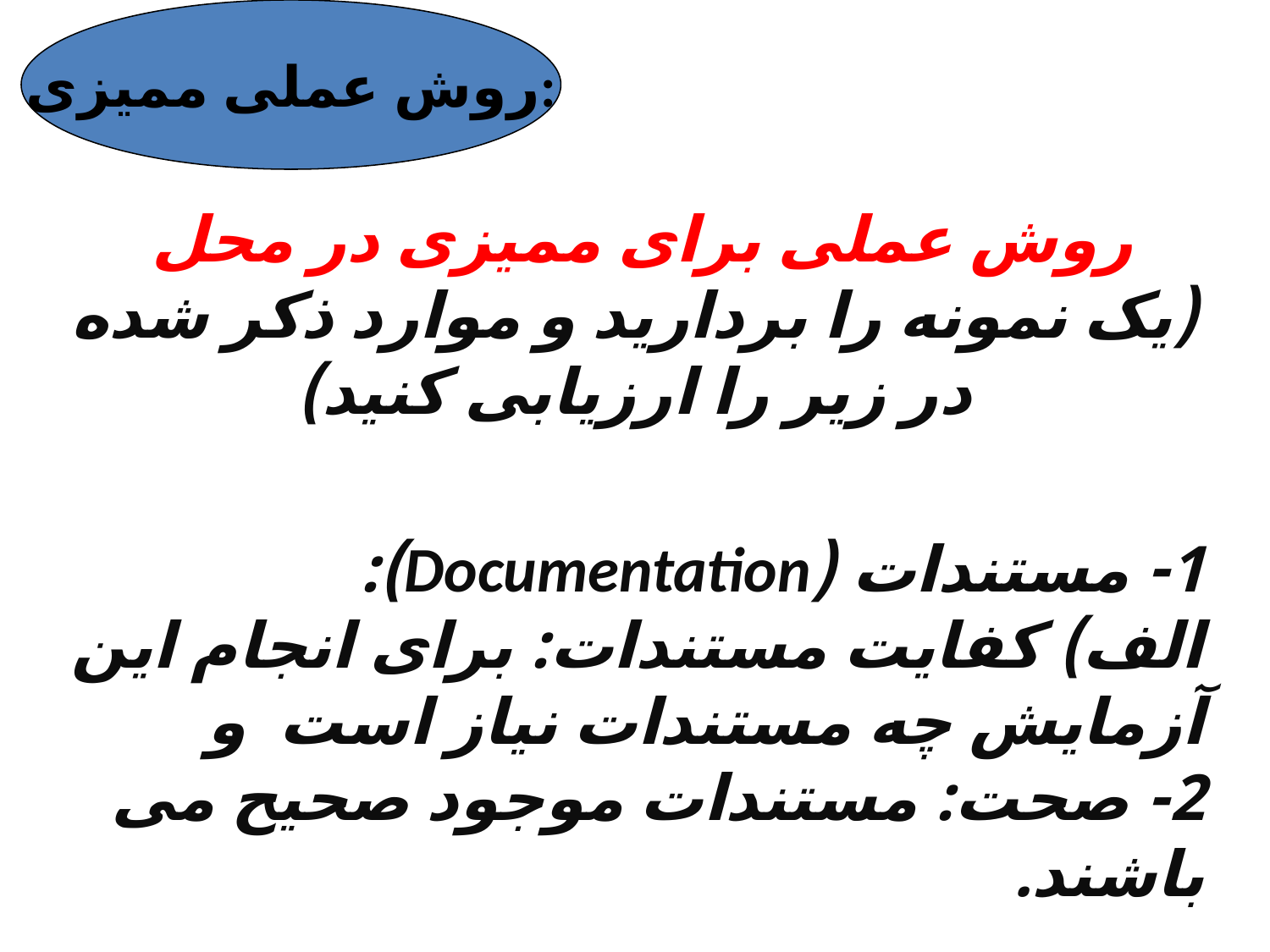

روش عملی ممیزی:
روش عملی برای ممیزی در محل
(یک نمونه را بردارید و موارد ذکر شده در زیر را ارزیابی کنید)

1- مستندات (Documentation):
الف) کفایت مستندات: برای انجام این آزمایش چه مستندات نیاز است  و
2- صحت: مستندات موجود صحیح می باشند.